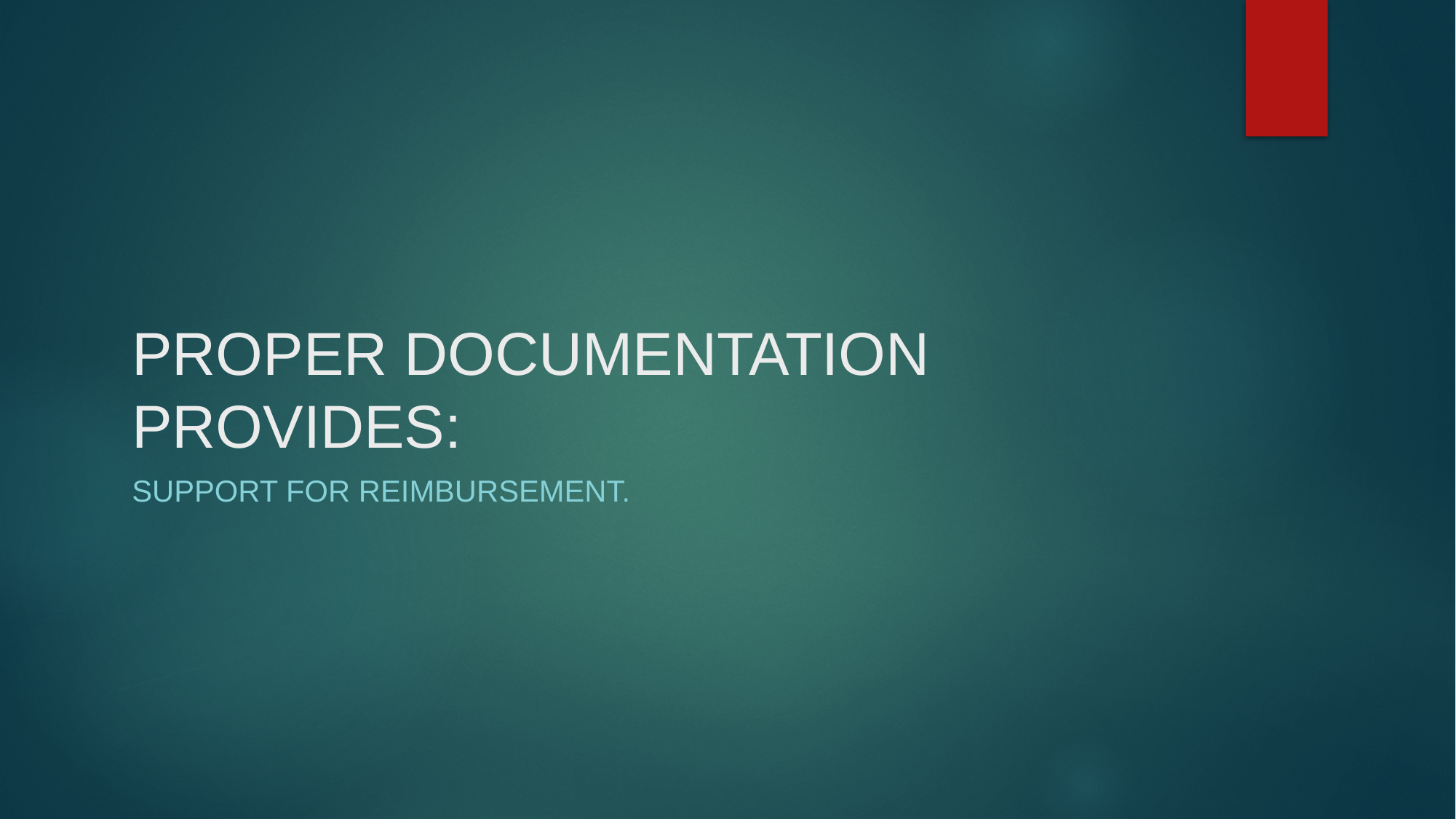

# PROPER DOCUMENTATION PROVIDES:
SUPPORT FOR REIMBURSEMENT.